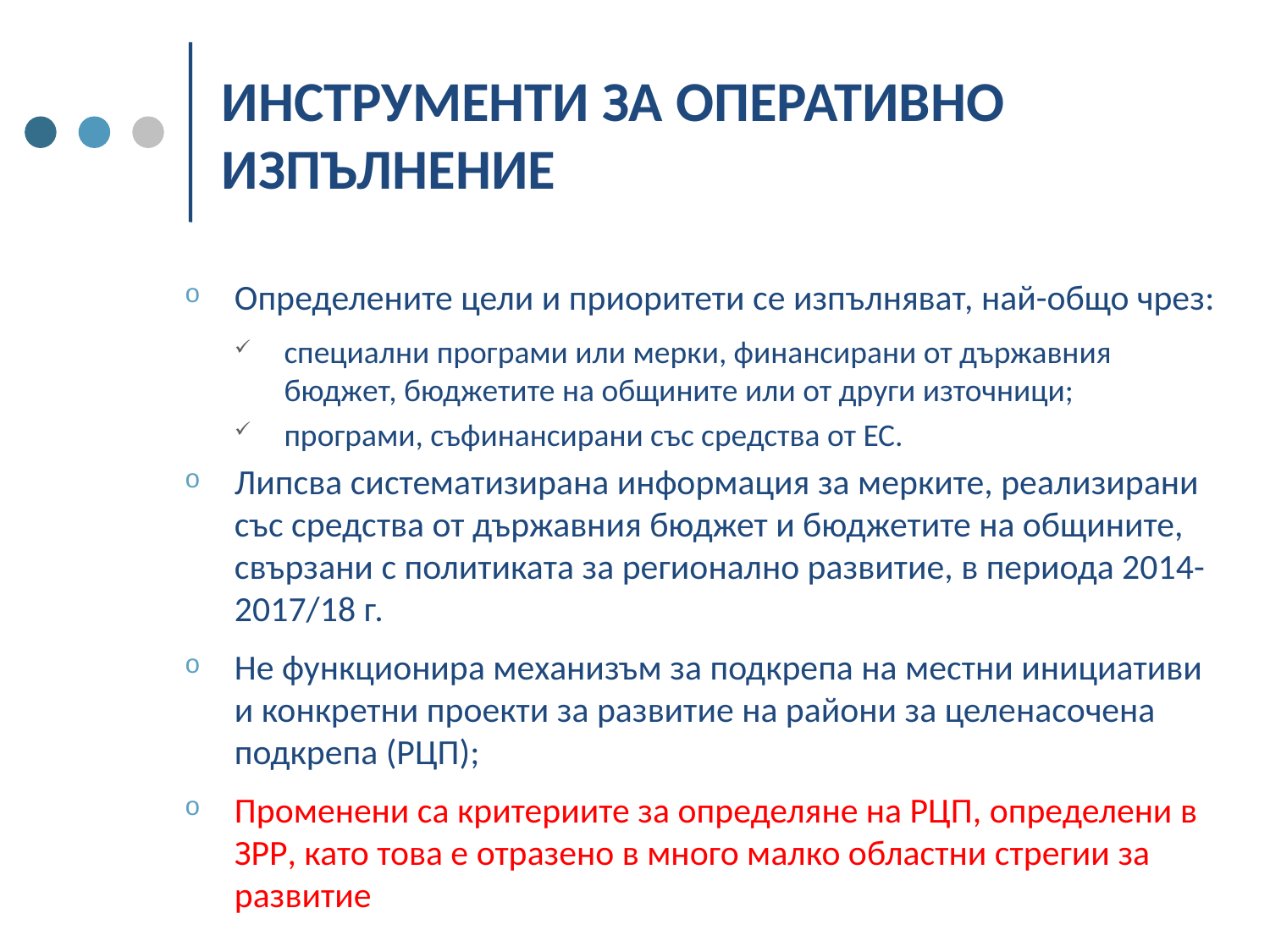

# ИНСТРУМЕНТИ ЗА ОПЕРАТИВНО ИЗПЪЛНЕНИЕ
Определените цели и приоритети се изпълняват, най-общо чрез:
специални програми или мерки, финансирани от държавния бюджет, бюджетите на общините или от други източници;
програми, съфинансирани със средства от ЕС.
Липсва систематизирана информация за мерките, реализирани със средства от държавния бюджет и бюджетите на общините, свързани с политиката за регионално развитие, в периода 2014-2017/18 г.
Не функционира механизъм за подкрепа на местни инициативи и конкретни проекти за развитие на райони за целенасочена подкрепа (РЦП);
Променени са критериите за определяне на РЦП, определени в ЗРР, като това е отразено в много малко областни стрегии за развитие